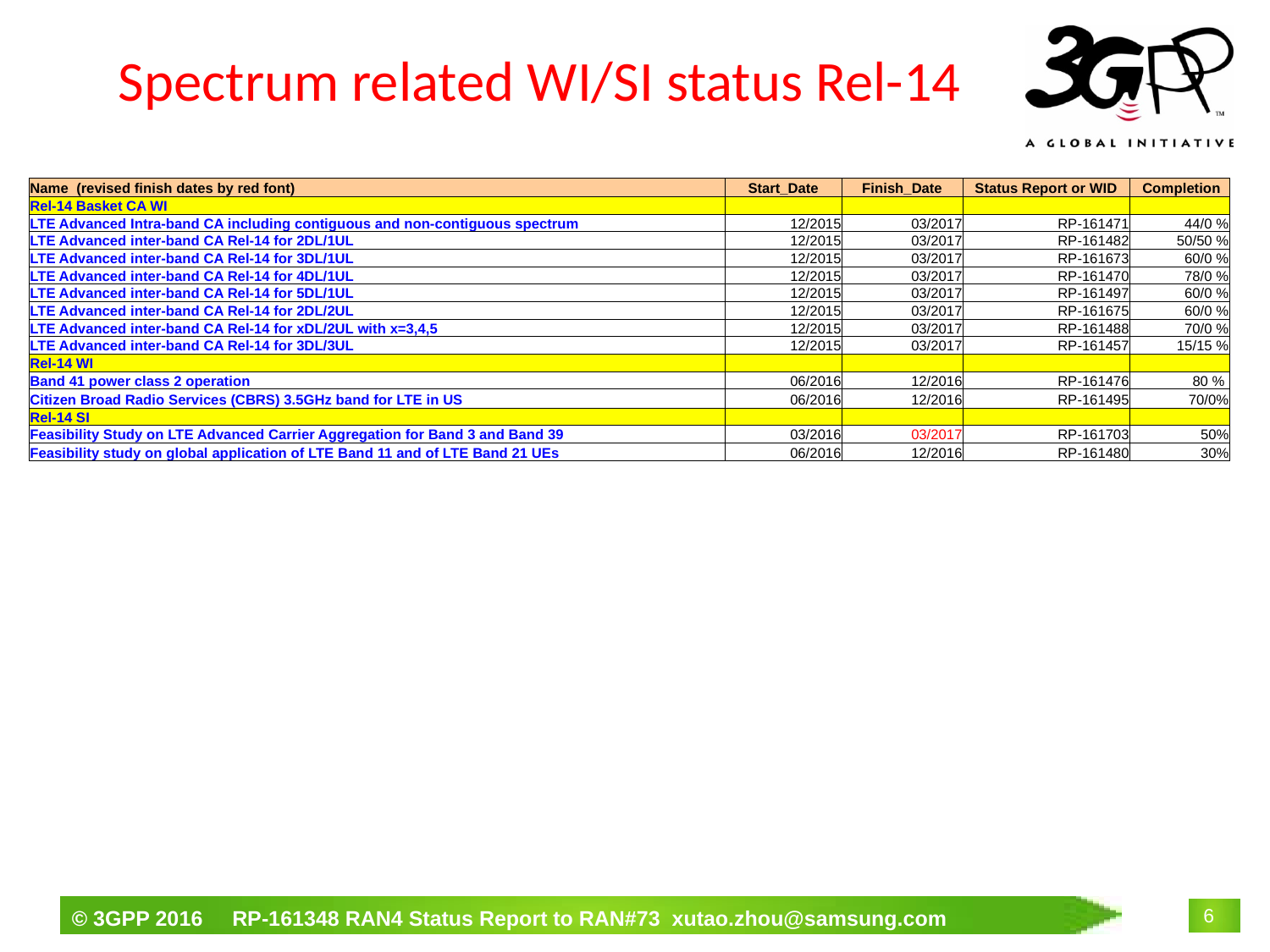

# Spectrum related WI/SI status Rel-14
| Name (revised finish dates by red font) | Start\_Date | Finish\_Date | Status Report or WID | Completion |
| --- | --- | --- | --- | --- |
| Rel-14 Basket CA WI |  |  |  |  |
| LTE Advanced Intra-band CA including contiguous and non-contiguous spectrum | 12/2015 | 03/2017 | RP-161471 | 44/0 % |
| LTE Advanced inter-band CA Rel-14 for 2DL/1UL | 12/2015 | 03/2017 | RP-161482 | 50/50 % |
| LTE Advanced inter-band CA Rel-14 for 3DL/1UL | 12/2015 | 03/2017 | RP-161673 | 60/0 % |
| LTE Advanced inter-band CA Rel-14 for 4DL/1UL | 12/2015 | 03/2017 | RP-161470 | 78/0 % |
| LTE Advanced inter-band CA Rel-14 for 5DL/1UL | 12/2015 | 03/2017 | RP-161497 | 60/0 % |
| LTE Advanced inter-band CA Rel-14 for 2DL/2UL | 12/2015 | 03/2017 | RP-161675 | 60/0 % |
| LTE Advanced inter-band CA Rel-14 for xDL/2UL with x=3,4,5 | 12/2015 | 03/2017 | RP-161488 | 70/0 % |
| LTE Advanced inter-band CA Rel-14 for 3DL/3UL | 12/2015 | 03/2017 | RP-161457 | 15/15 % |
| Rel-14 WI |  |  |  |  |
| Band 41 power class 2 operation | 06/2016 | 12/2016 | RP-161476 | 80 % |
| Citizen Broad Radio Services (CBRS) 3.5GHz band for LTE in US | 06/2016 | 12/2016 | RP-161495 | 70/0% |
| Rel-14 SI |  |  |  |  |
| Feasibility Study on LTE Advanced Carrier Aggregation for Band 3 and Band 39 | 03/2016 | 03/2017 | RP-161703 | 50% |
| Feasibility study on global application of LTE Band 11 and of LTE Band 21 UEs | 06/2016 | 12/2016 | RP-161480 | 30% |